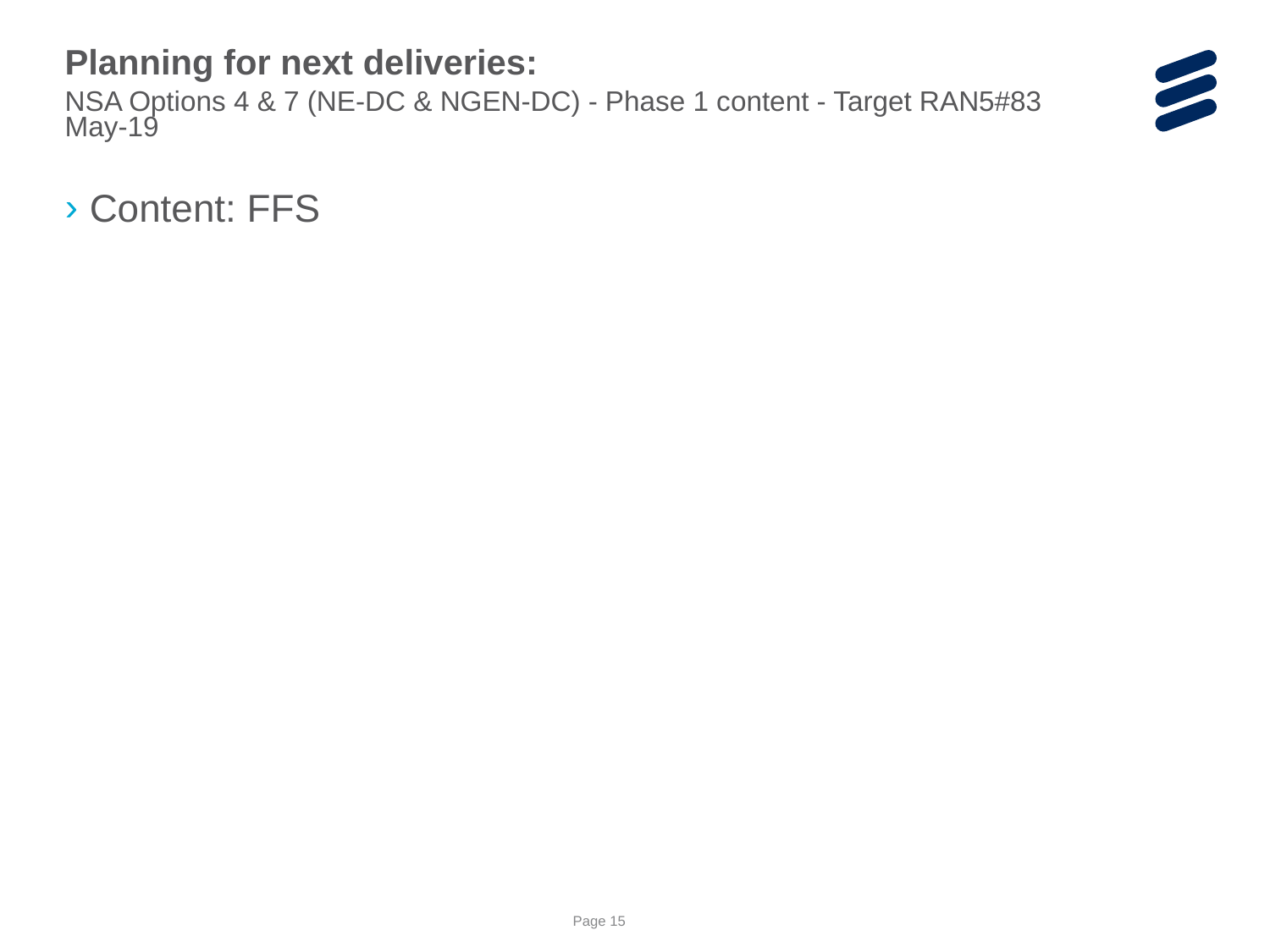

Planning for next deliveries:

NSA Options 4 & 7 (NE-DC & NGEN-DC) - Phase 1 content - Target RAN5#83 May-19

Content: FFS